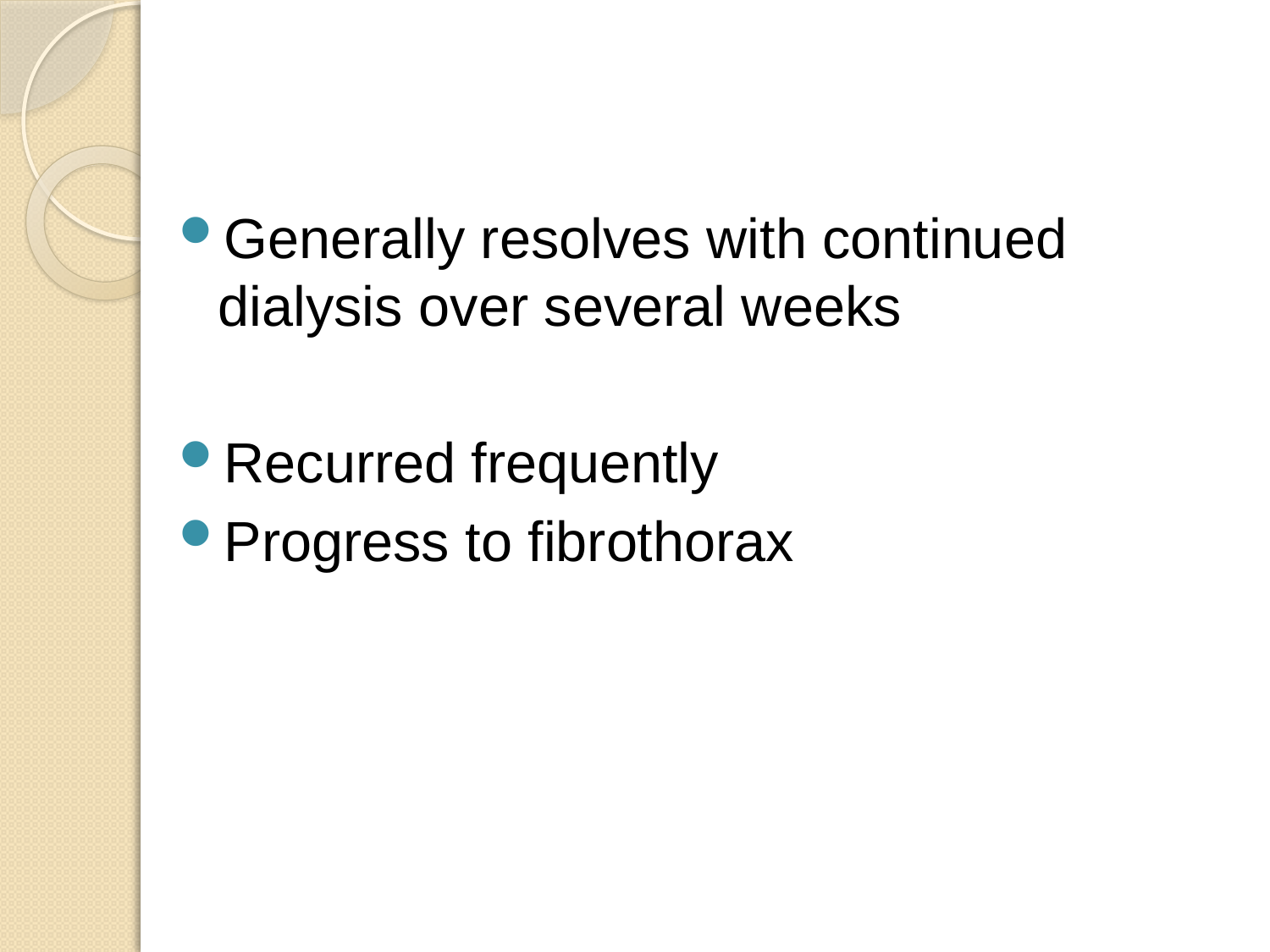

#
Generally resolves with continued dialysis over several weeks

Recurred frequently
Progress to fibrothorax